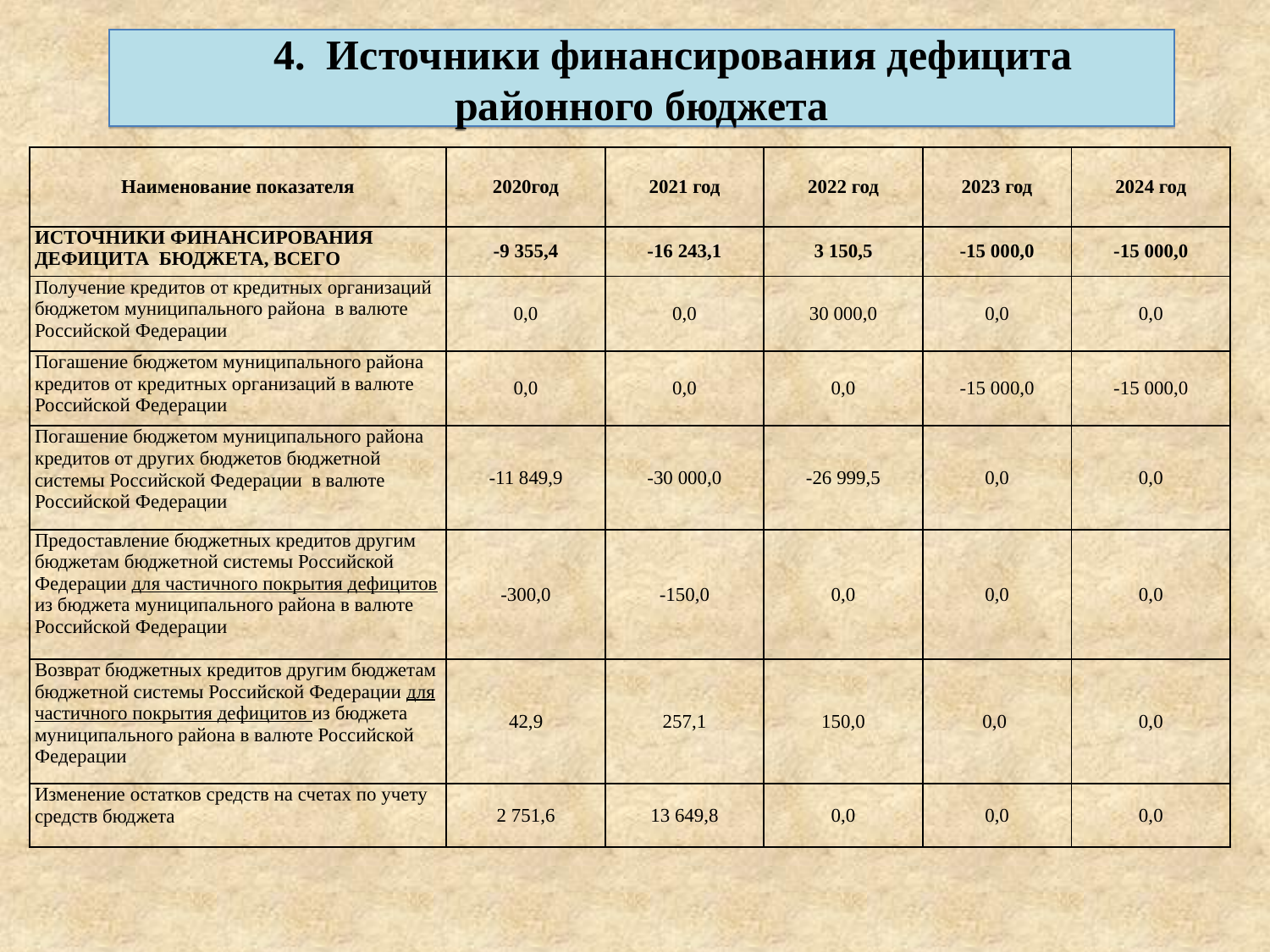

4.  Источники финансирования дефицита районного бюджета

| Наименование показателя | 2020год | 2021 год | 2022 год | 2023 год | 2024 год |
| --- | --- | --- | --- | --- | --- |
| ИСТОЧНИКИ ФИНАНСИРОВАНИЯ ДЕФИЦИТА БЮДЖЕТА, ВСЕГО | -9 355,4 | -16 243,1 | 3 150,5 | -15 000,0 | -15 000,0 |
| Получение кредитов от кредитных организаций бюджетом муниципального района в валюте Российской Федерации | 0,0 | 0,0 | 30 000,0 | 0,0 | 0,0 |
| Погашение бюджетом муниципального района кредитов от кредитных организаций в валюте Российской Федерации | 0,0 | 0,0 | 0,0 | -15 000,0 | -15 000,0 |
| Погашение бюджетом муниципального района кредитов от других бюджетов бюджетной системы Российской Федерации в валюте Российской Федерации | -11 849,9 | -30 000,0 | -26 999,5 | 0,0 | 0,0 |
| Предоставление бюджетных кредитов другим бюджетам бюджетной системы Российской Федерации для частичного покрытия дефицитов из бюджета муниципального района в валюте Российской Федерации | -300,0 | -150,0 | 0,0 | 0,0 | 0,0 |
| Возврат бюджетных кредитов другим бюджетам бюджетной системы Российской Федерации для частичного покрытия дефицитов из бюджета муниципального района в валюте Российской Федерации | 42,9 | 257,1 | 150,0 | 0,0 | 0,0 |
| Изменение остатков средств на счетах по учету средств бюджета | 2 751,6 | 13 649,8 | 0,0 | 0,0 | 0,0 |